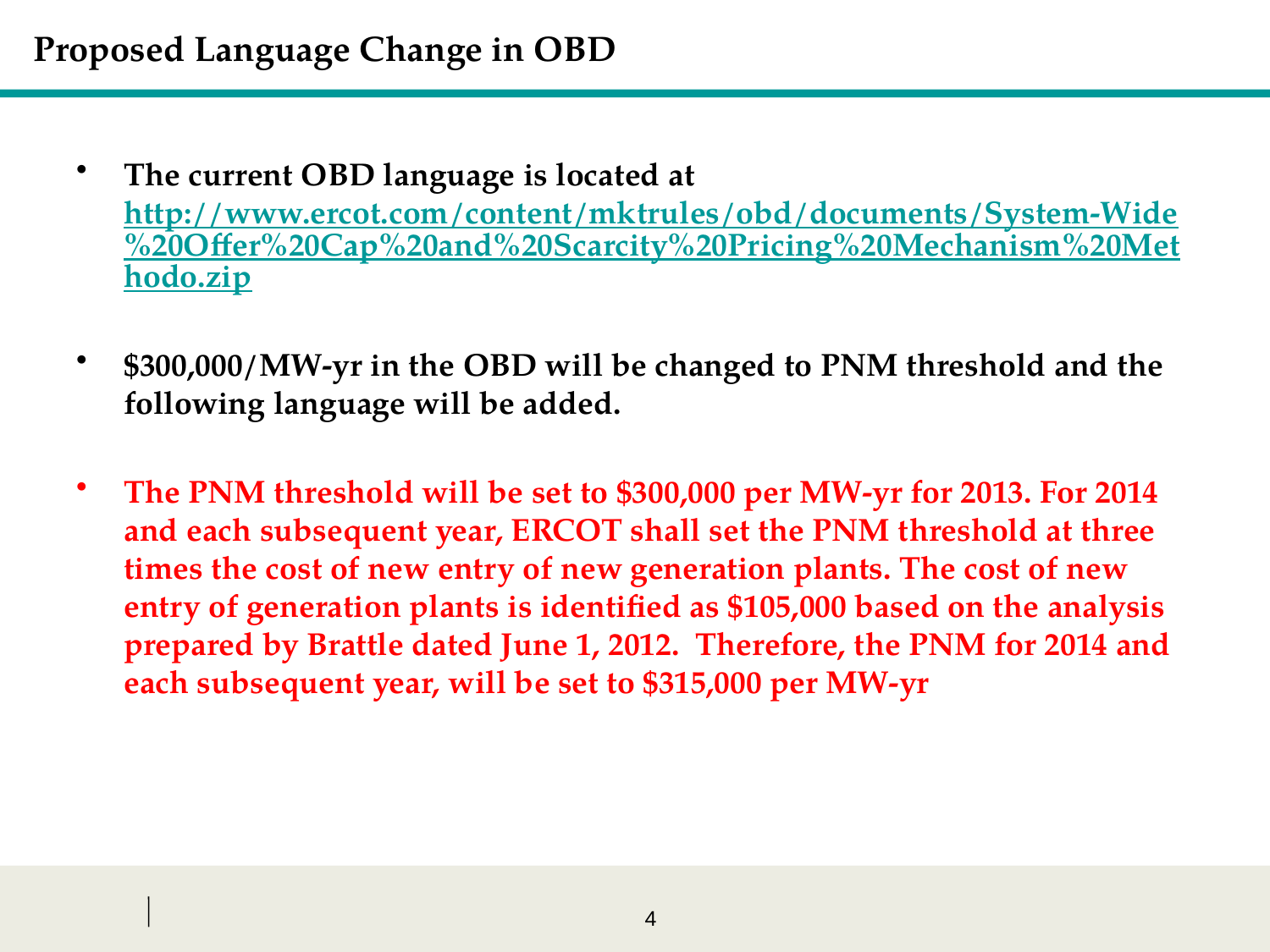

# Proposed Language Change in OBD
The current OBD language is located at http://www.ercot.com/content/mktrules/obd/documents/System-Wide%20Offer%20Cap%20and%20Scarcity%20Pricing%20Mechanism%20Methodo.zip

$300,000/MW-yr in the OBD will be changed to PNM threshold and the following language will be added.

The PNM threshold will be set to $300,000 per MW-yr for 2013. For 2014 and each subsequent year, ERCOT shall set the PNM threshold at three times the cost of new entry of new generation plants. The cost of new entry of generation plants is identified as $105,000 based on the analysis prepared by Brattle dated June 1, 2012.  Therefore, the PNM for 2014 and each subsequent year, will be set to $315,000 per MW-yr